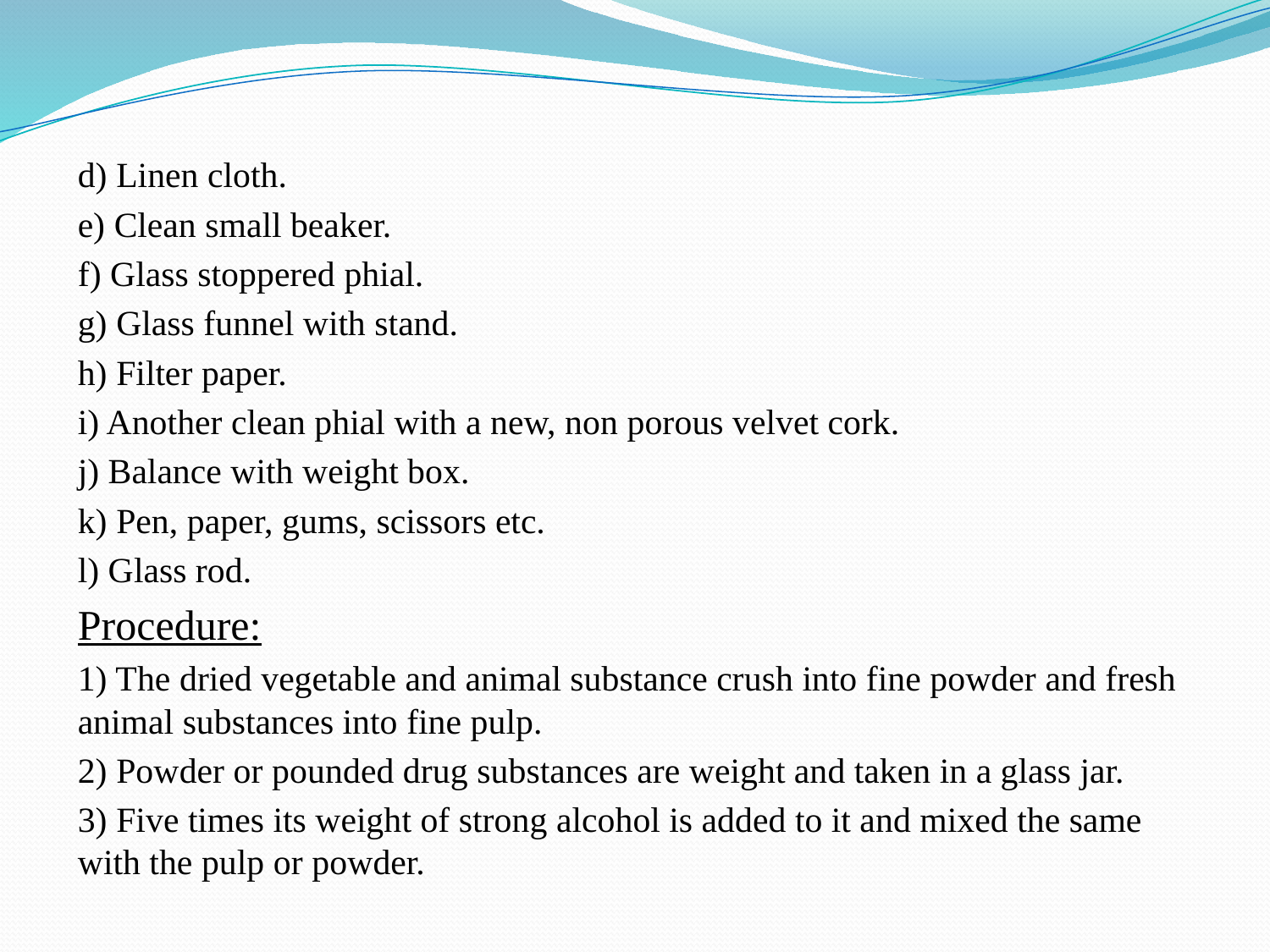

d) Linen cloth.
e) Clean small beaker.
f) Glass stoppered phial.
g) Glass funnel with stand.
h) Filter paper.
i) Another clean phial with a new, non porous velvet cork.
j) Balance with weight box.
k) Pen, paper, gums, scissors etc.
l) Glass rod.
Procedure:
1) The dried vegetable and animal substance crush into fine powder and fresh animal substances into fine pulp.
2) Powder or pounded drug substances are weight and taken in a glass jar.
3) Five times its weight of strong alcohol is added to it and mixed the same with the pulp or powder.